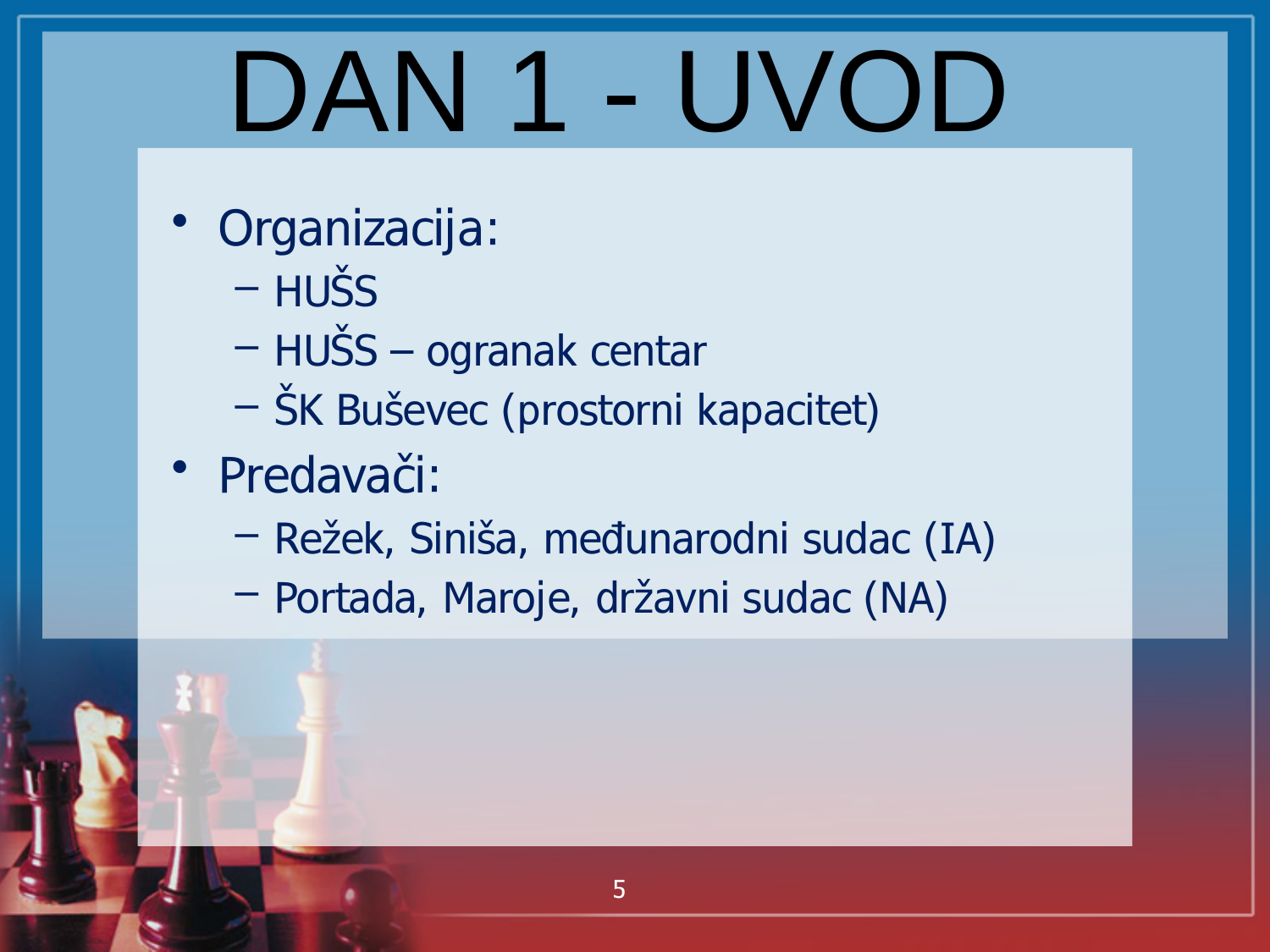

# DAN 1 - UVOD
Organizacija:
HUŠS
HUŠS – ogranak centar
ŠK Buševec (prostorni kapacitet)
Predavači:
Režek, Siniša, međunarodni sudac (IA)
Portada, Maroje, državni sudac (NA)
5